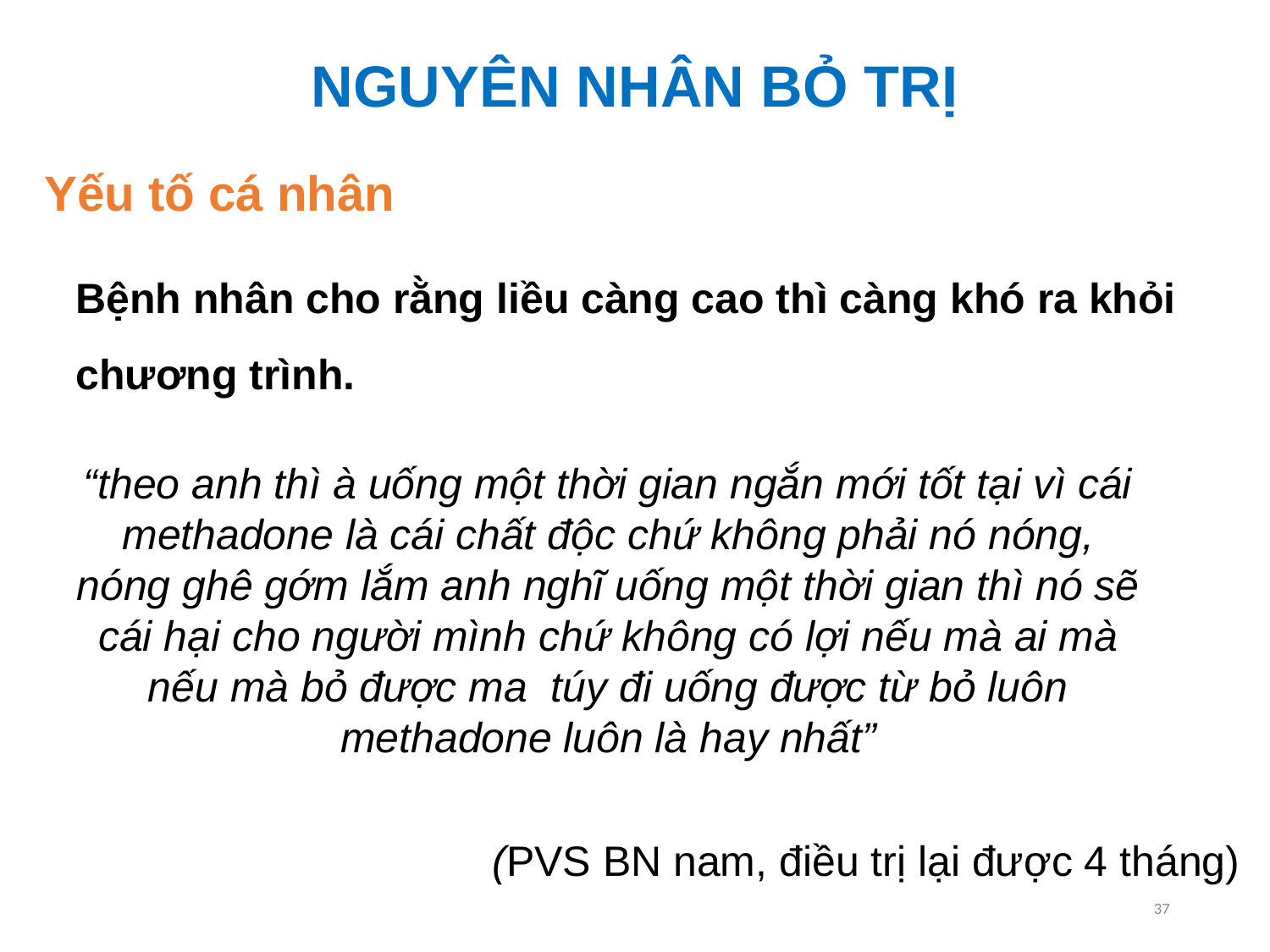

# NGUYÊN NHÂN BỎ TRỊ
Yếu tố cá nhân

Bệnh nhân cho rằng liều càng cao thì càng khó ra khỏi chương trình.
“theo anh thì à uống một thời gian ngắn mới tốt tại vì cái methadone là cái chất độc chứ không phải nó nóng, nóng ghê gớm lắm anh nghĩ uống một thời gian thì nó sẽ cái hại cho người mình chứ không có lợi nếu mà ai mà nếu mà bỏ được ma  túy đi uống được từ bỏ luôn methadone luôn là hay nhất”
(PVS BN nam, điều trị lại được 4 tháng)
37